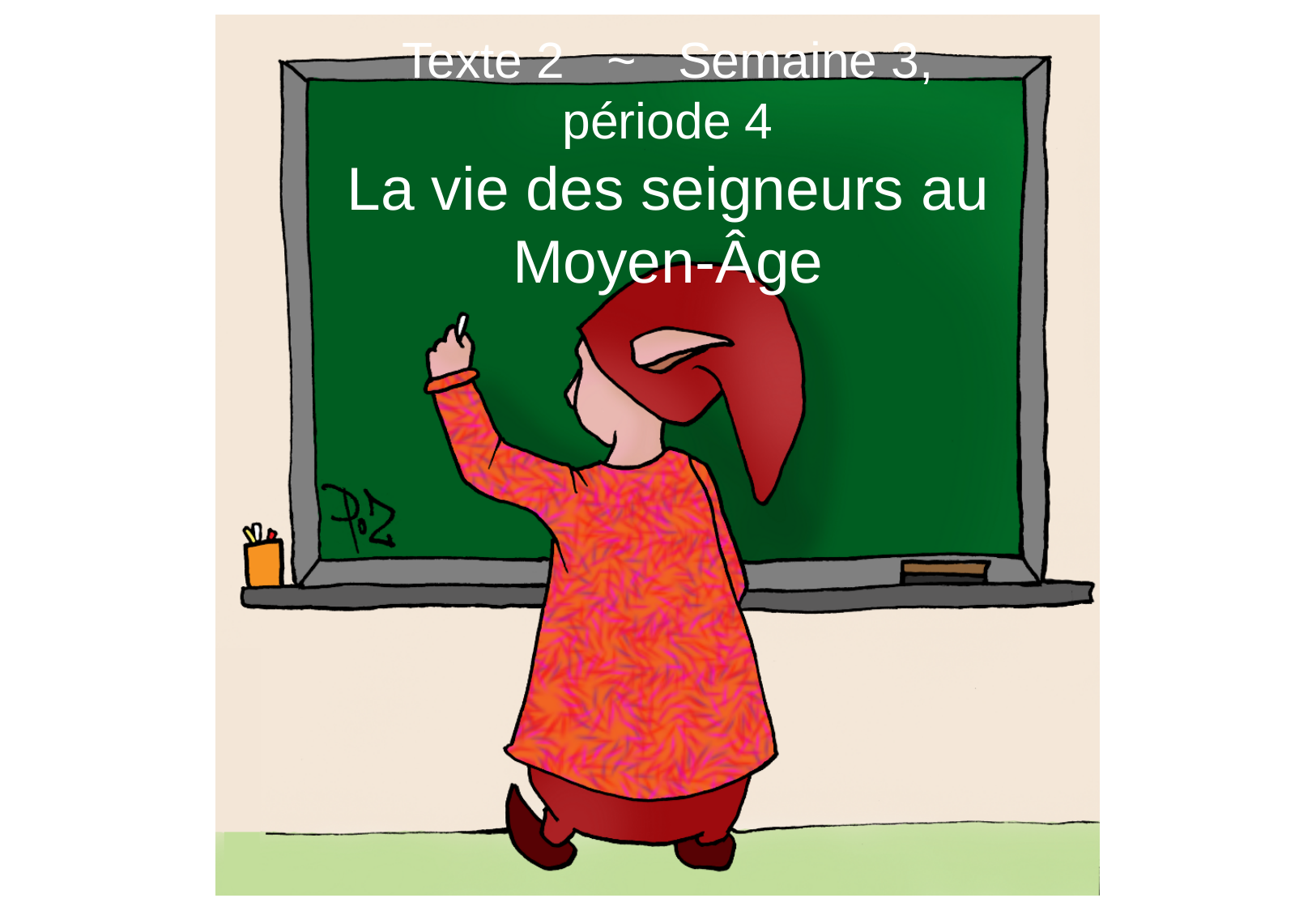

Texte 2   ~   Semaine 3, période 4
La vie des seigneurs au Moyen-Âge